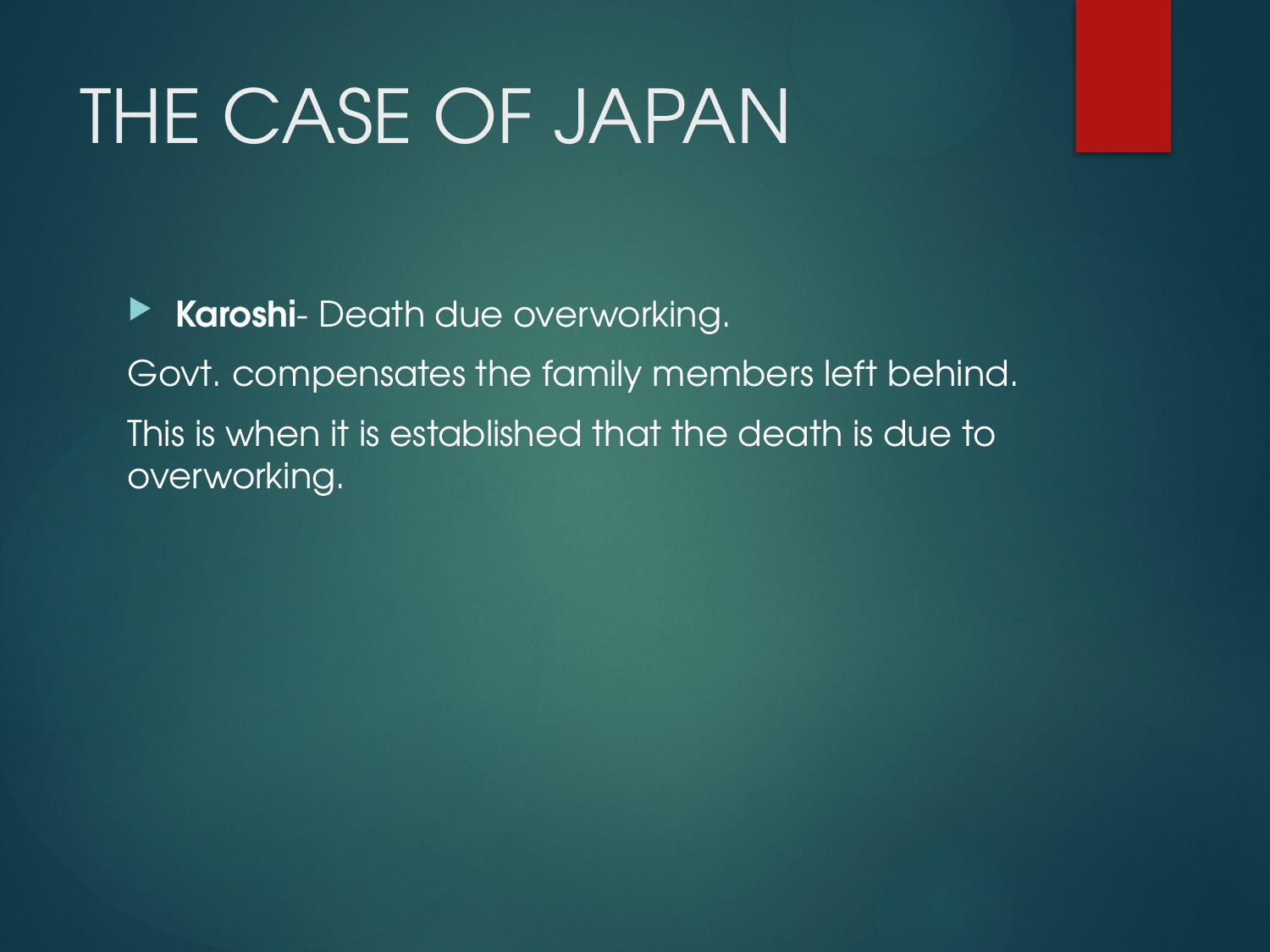

# THE CASE OF JAPAN
Karoshi- Death due overworking.
Govt. compensates the family members left behind.
This is when it is established that the death is due to overworking.